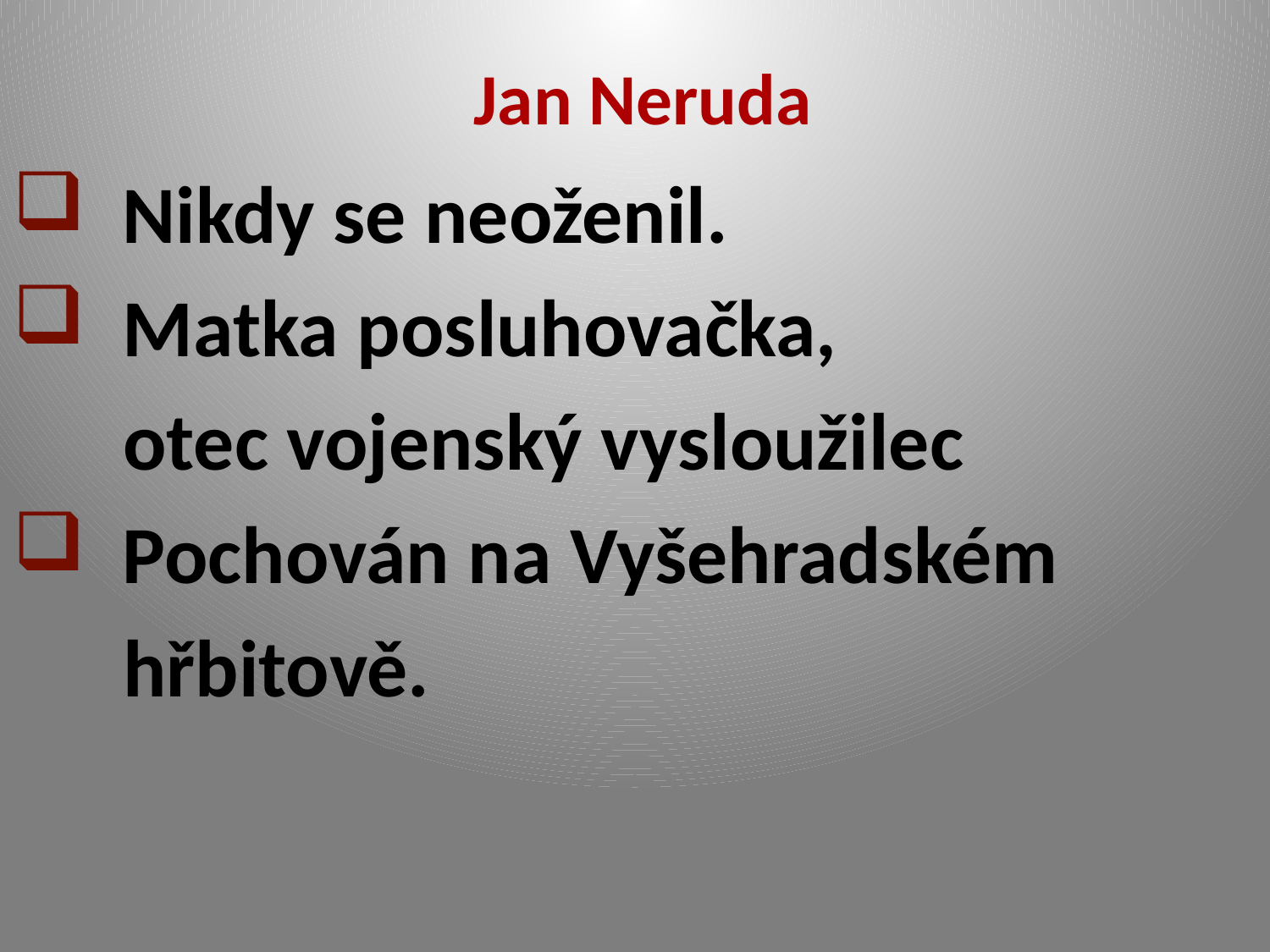

# Jan Neruda
  Nikdy se neoženil.
  Matka posluhovačka,
      otec vojenský vysloužilec
  Pochován na Vyšehradském
      hřbitově.